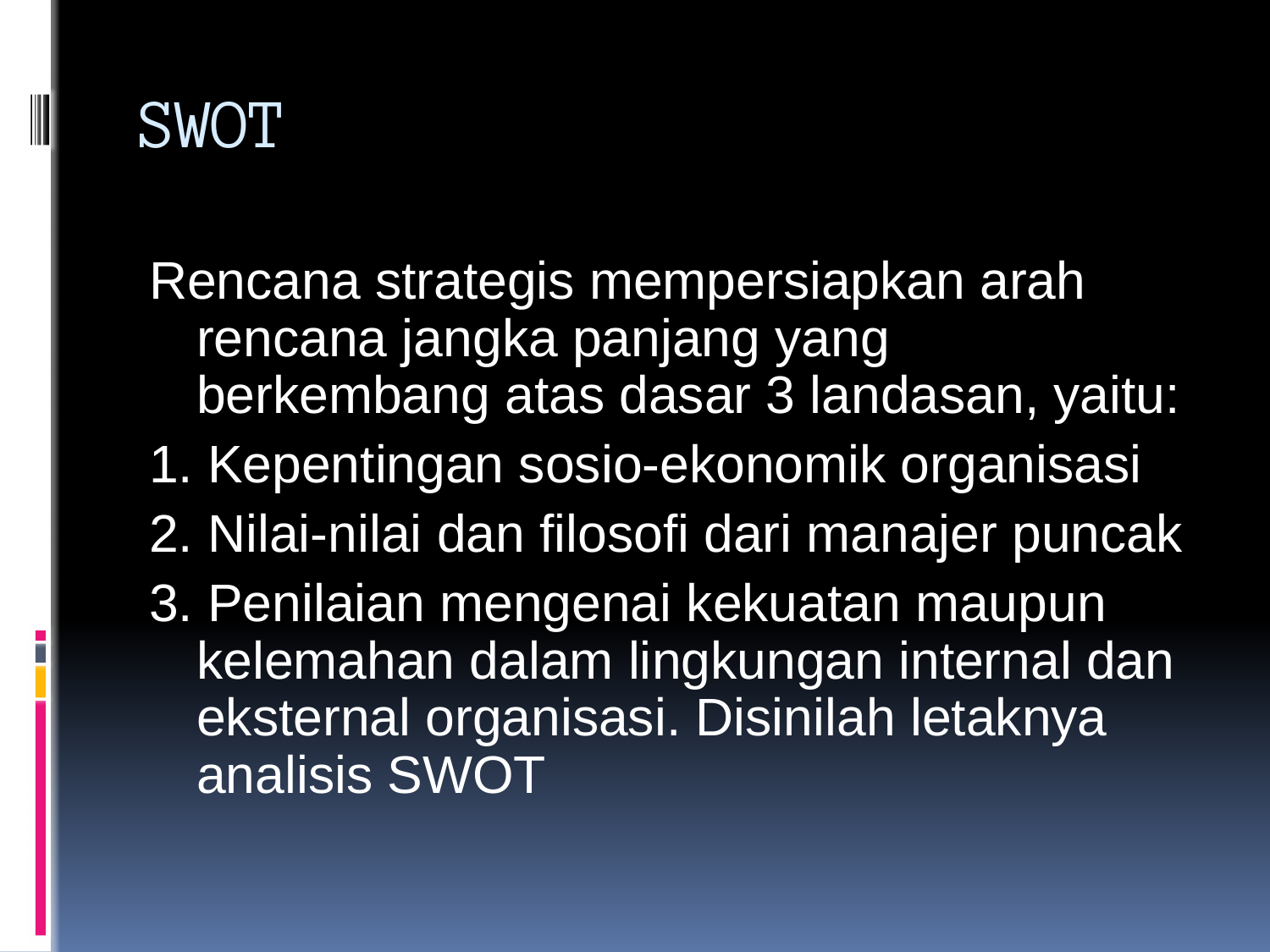

# SWOT
Rencana strategis mempersiapkan arah rencana jangka panjang yang berkembang atas dasar 3 landasan, yaitu:
1. Kepentingan sosio-ekonomik organisasi
2. Nilai-nilai dan filosofi dari manajer puncak
3. Penilaian mengenai kekuatan maupun kelemahan dalam lingkungan internal dan eksternal organisasi. Disinilah letaknya analisis SWOT